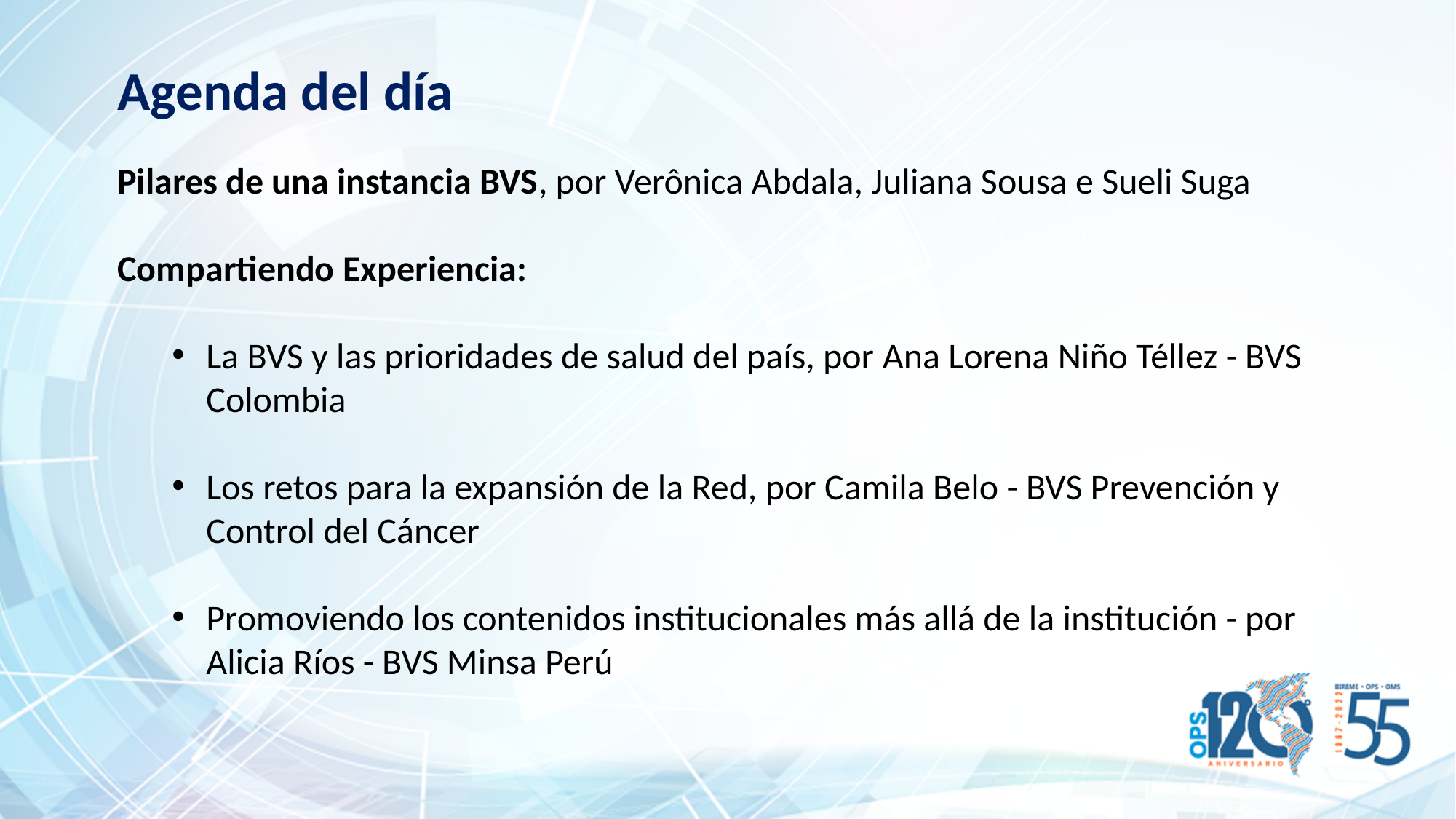

Agenda del día

Pilares de una instancia BVS, por Verônica Abdala, Juliana Sousa e Sueli Suga

Compartiendo Experiencia:

La BVS y las prioridades de salud del país, por Ana Lorena Niño Téllez - BVS Colombia

Los retos para la expansión de la Red, por Camila Belo - BVS Prevención y Control del Cáncer

Promoviendo los contenidos institucionales más allá de la institución - por Alicia Ríos - BVS Minsa Perú